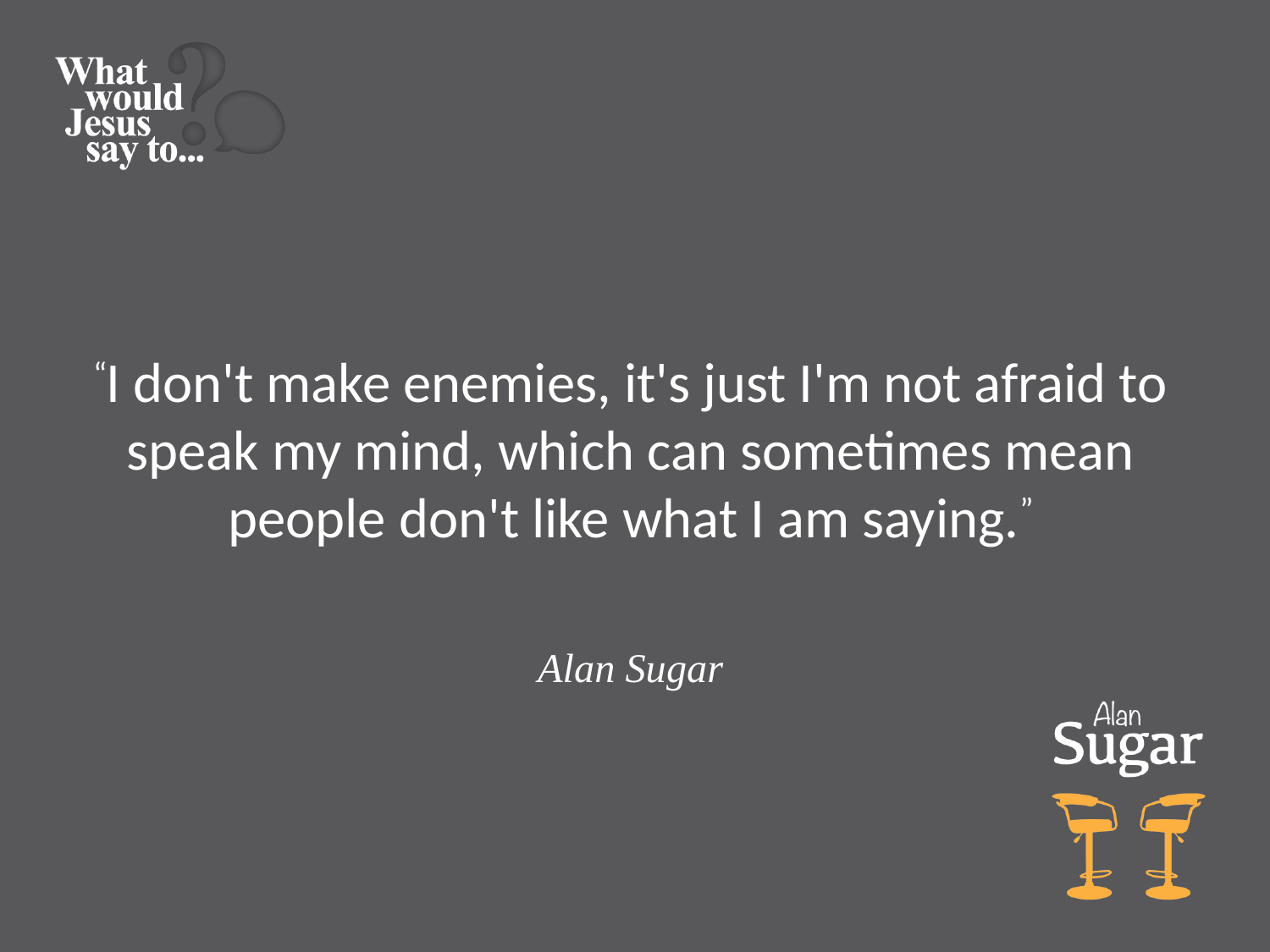

“I don't make enemies, it's just I'm not afraid to speak my mind, which can sometimes mean people don't like what I am saying.”

Alan Sugar